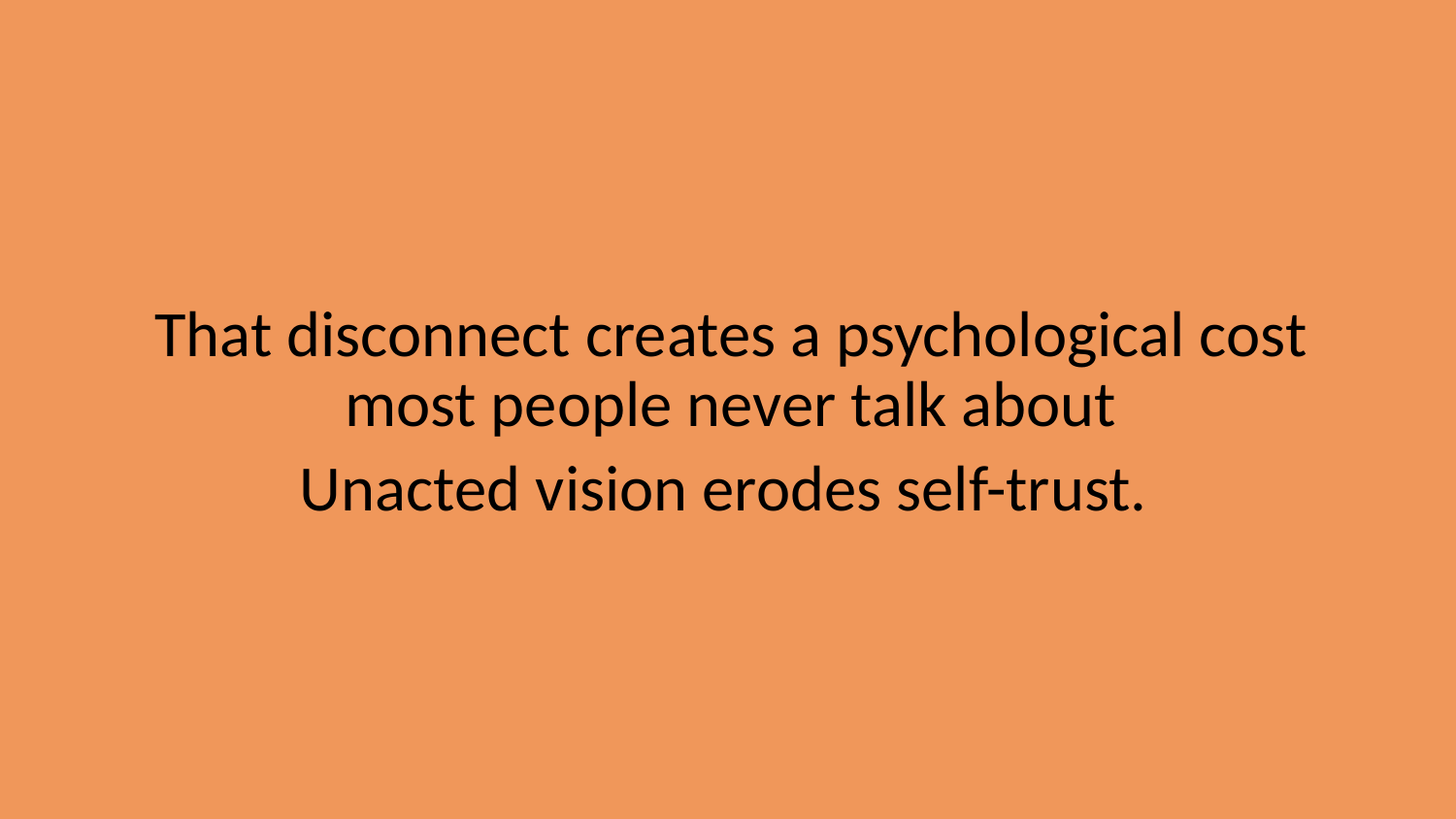

That disconnect creates a psychological cost most people never talk about
Unacted vision erodes self-trust.